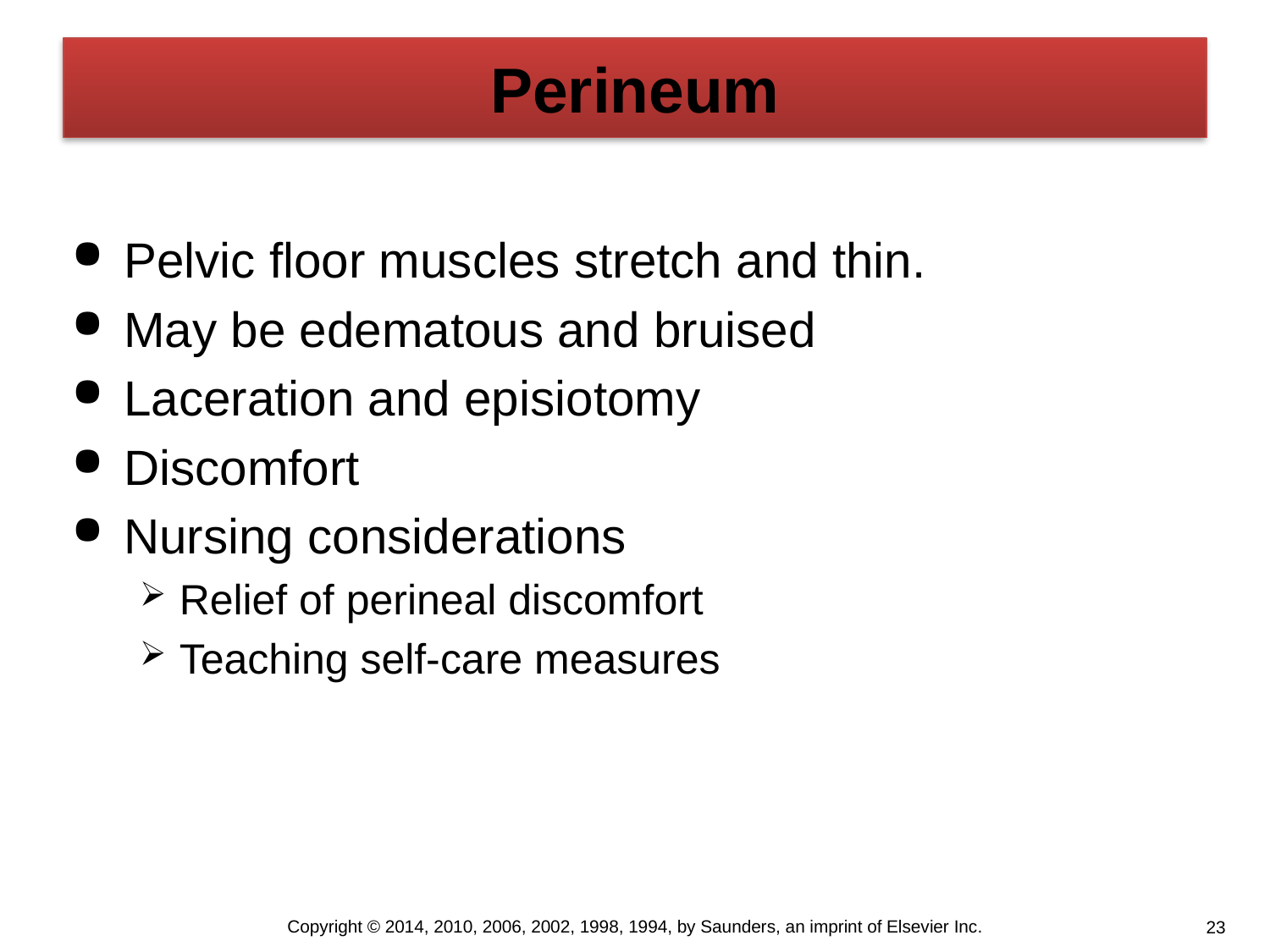

# Perineum
Pelvic floor muscles stretch and thin.
May be edematous and bruised
Laceration and episiotomy
Discomfort
Nursing considerations
Relief of perineal discomfort
Teaching self-care measures

Copyright © 2014, 2010, 2006, 2002, 1998, 1994, by Saunders, an imprint of Elsevier Inc.
23